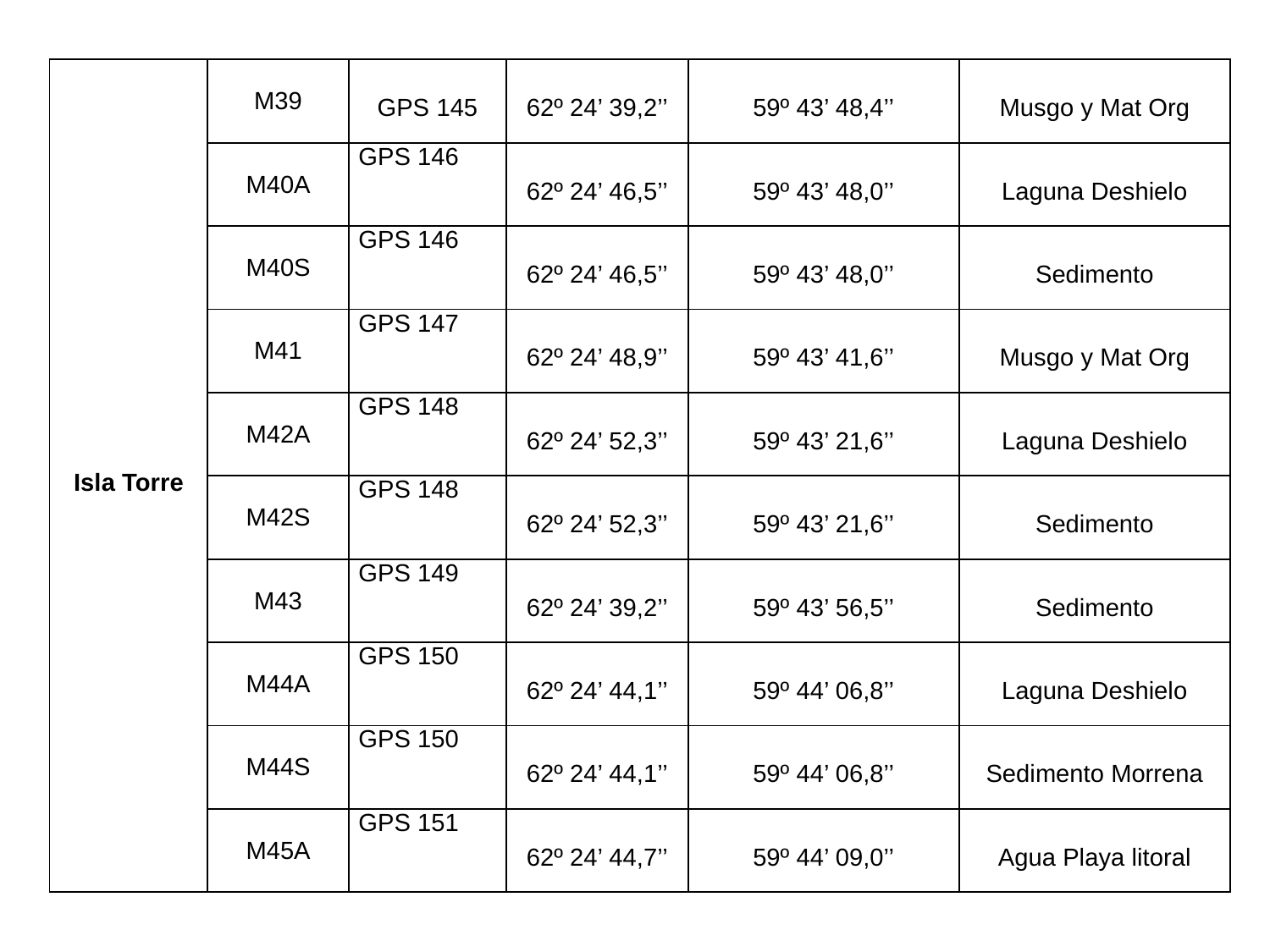

| Isla Torre | M39 | GPS 145 | 62º 24’ 39,2’’ | 59º 43’ 48,4’’ | Musgo y Mat Org |
| --- | --- | --- | --- | --- | --- |
|  | M40A | GPS 146 | 62º 24’ 46,5’’ | 59º 43’ 48,0’’ | Laguna Deshielo |
|  | M40S | GPS 146 | 62º 24’ 46,5’’ | 59º 43’ 48,0’’ | Sedimento |
|  | M41 | GPS 147 | 62º 24’ 48,9’’ | 59º 43’ 41,6’’ | Musgo y Mat Org |
|  | M42A | GPS 148 | 62º 24’ 52,3’’ | 59º 43’ 21,6’’ | Laguna Deshielo |
|  | M42S | GPS 148 | 62º 24’ 52,3’’ | 59º 43’ 21,6’’ | Sedimento |
|  | M43 | GPS 149 | 62º 24’ 39,2’’ | 59º 43’ 56,5’’ | Sedimento |
|  | M44A | GPS 150 | 62º 24’ 44,1’’ | 59º 44’ 06,8’’ | Laguna Deshielo |
|  | M44S | GPS 150 | 62º 24’ 44,1’’ | 59º 44’ 06,8’’ | Sedimento Morrena |
|  | M45A | GPS 151 | 62º 24’ 44,7’’ | 59º 44’ 09,0’’ | Agua Playa litoral |